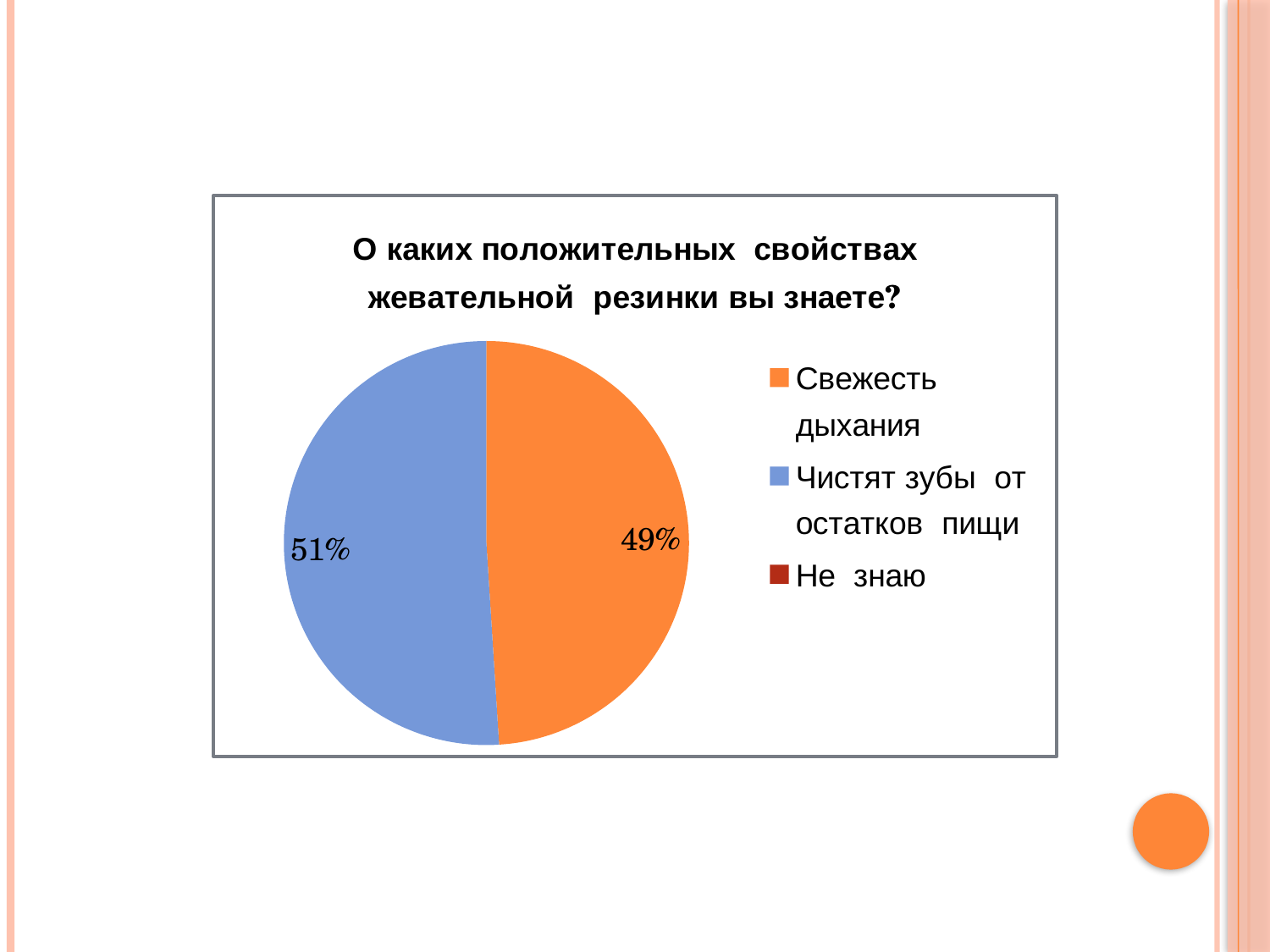

### Chart:

| Category | О каких положительных  свойствах жевательной  резинки вы знаете? |
|---|---|
| Свежесть  дыхания | 0.4900000000000003 |
| Чистят зубы  от  остатков  пищи | 0.51 |
| Не  знаю | 0.0 |